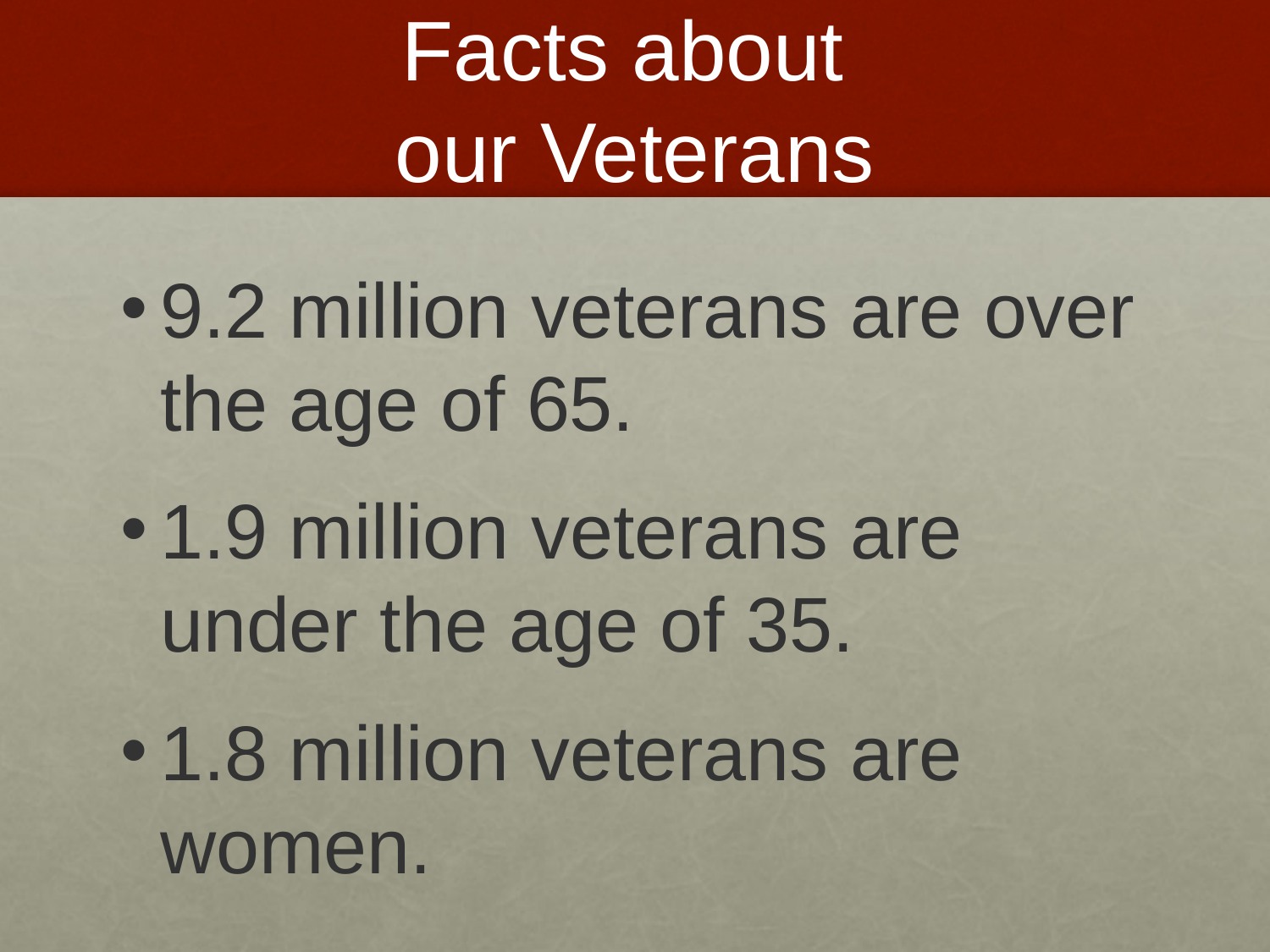

# Facts about our Veterans
9.2 million veterans are over the age of 65.
1.9 million veterans are under the age of 35.
1.8 million veterans are women.